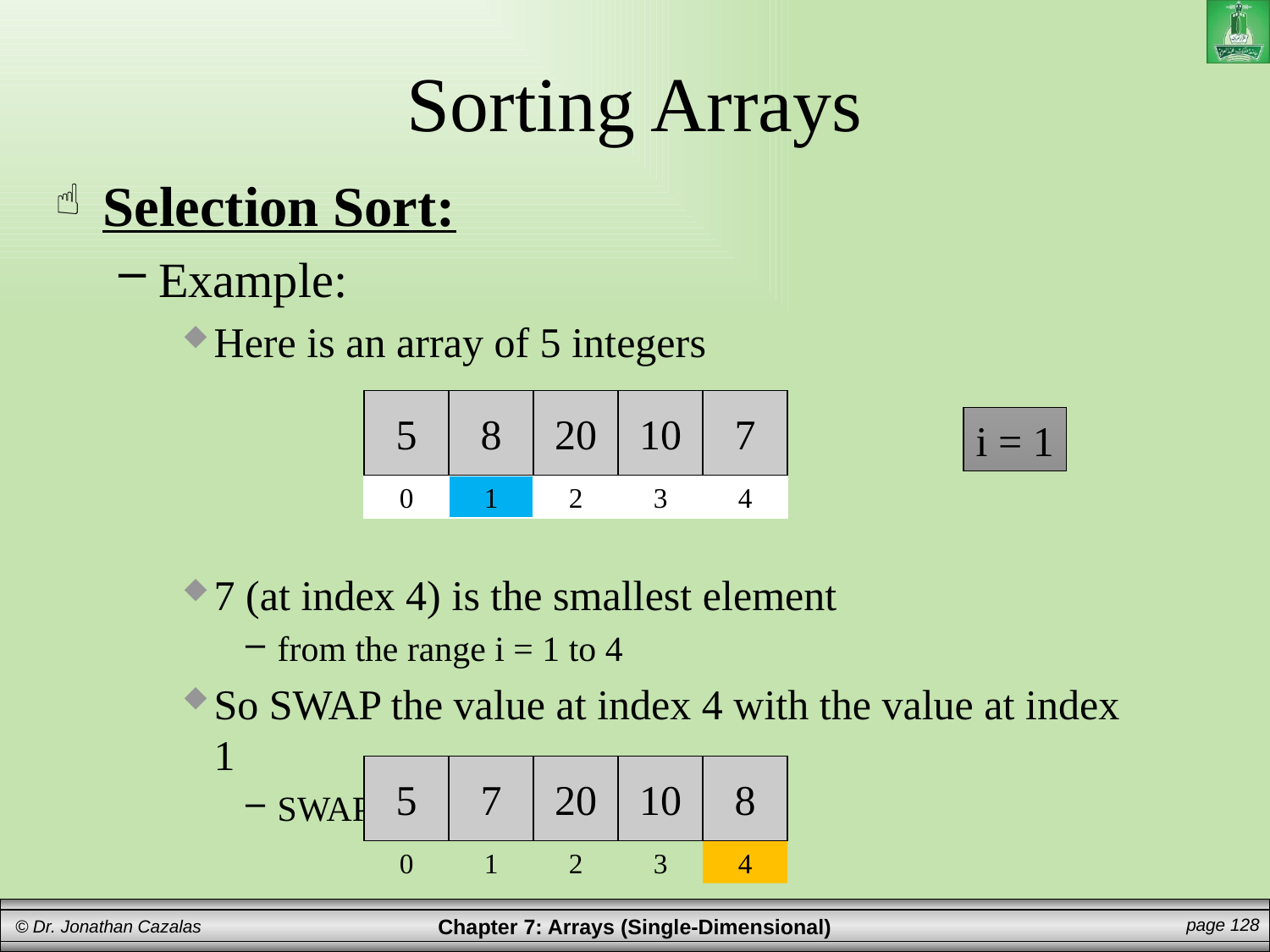

# Sorting Arrays
Selection Sort:
Example:
Here is an array of 5 integers

7 (at index 4) is the smallest element
from the range i = 1 to 4
So SWAP the value at index 4 with the value at index 1
SWAP the 7 and the 8

5
8
20
10
7
0
1
2
3
4
i = 1
7
5
20
10
8
0
1
2
3
4